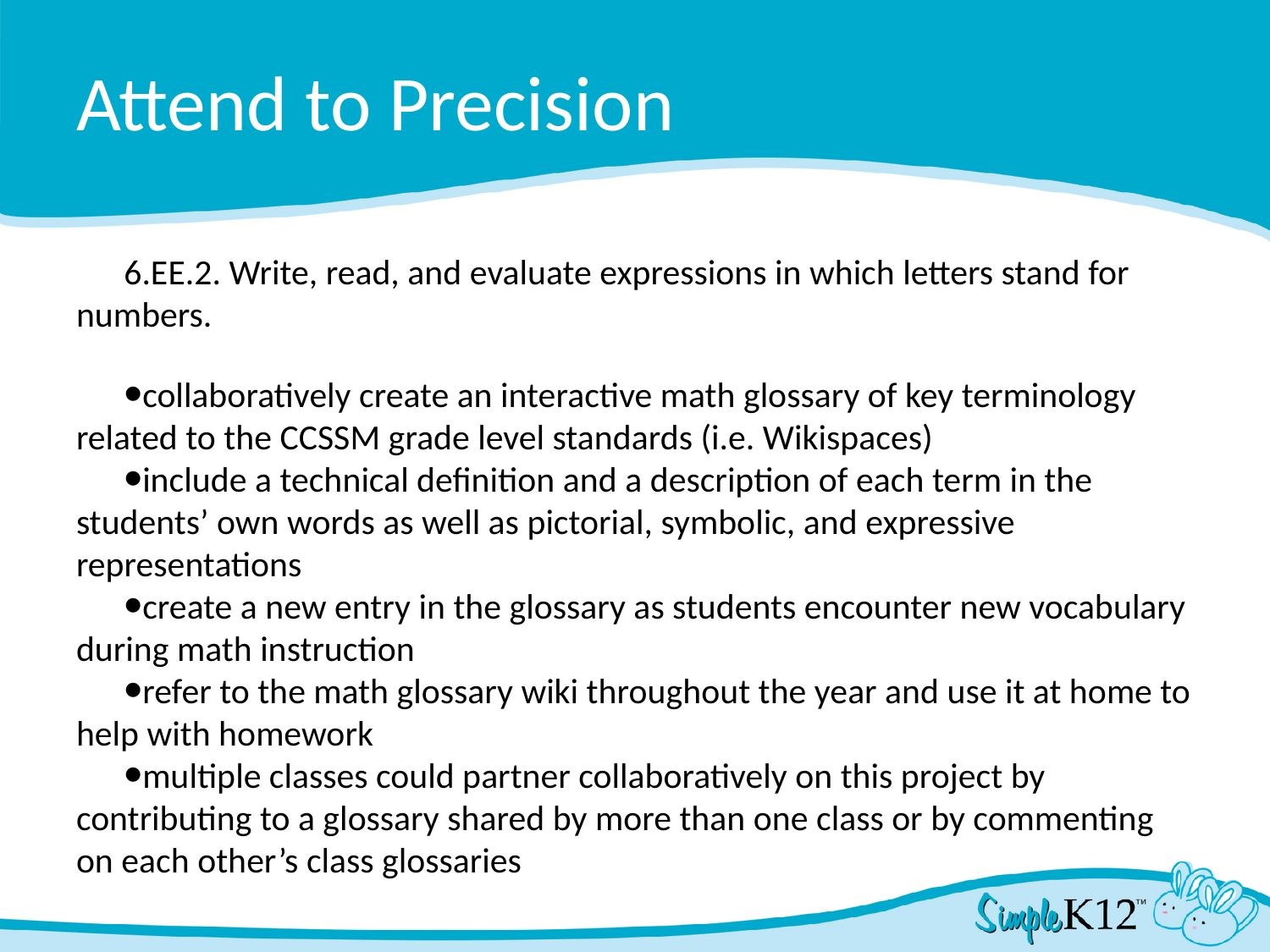

# Attend to Precision
6.EE.2. Write, read, and evaluate expressions in which letters stand for numbers.

collaboratively create an interactive math glossary of key terminology related to the CCSSM grade level standards (i.e. Wikispaces)
include a technical definition and a description of each term in the students’ own words as well as pictorial, symbolic, and expressive representations
create a new entry in the glossary as students encounter new vocabulary during math instruction
refer to the math glossary wiki throughout the year and use it at home to help with homework
multiple classes could partner collaboratively on this project by contributing to a glossary shared by more than one class or by commenting on each other’s class glossaries